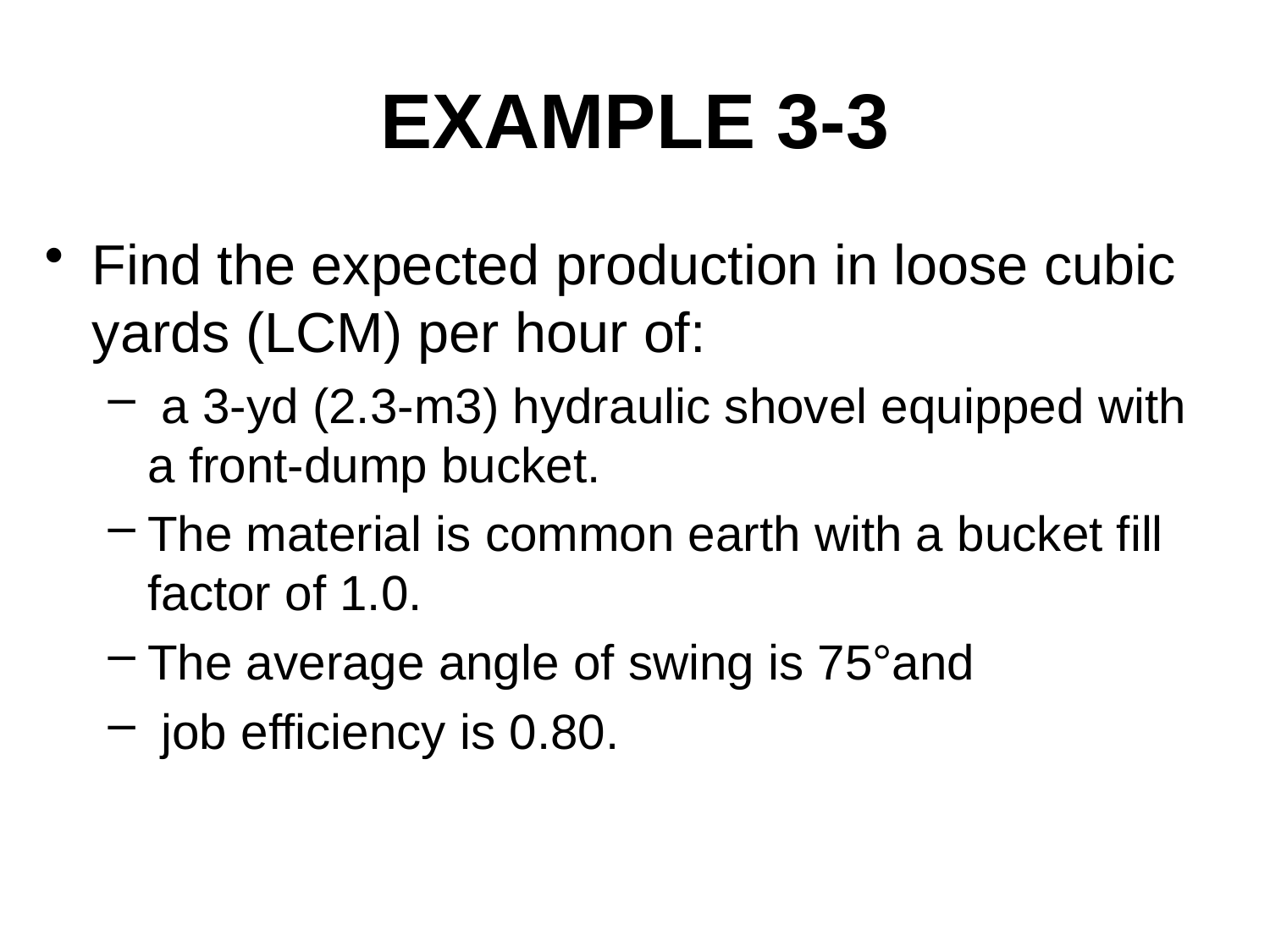

# EXAMPLE 3-3
Find the expected production in loose cubic yards (LCM) per hour of:
 a 3-yd (2.3-m3) hydraulic shovel equipped with a front-dump bucket.
The material is common earth with a bucket fill factor of 1.0.
The average angle of swing is 75°and
 job efficiency is 0.80.